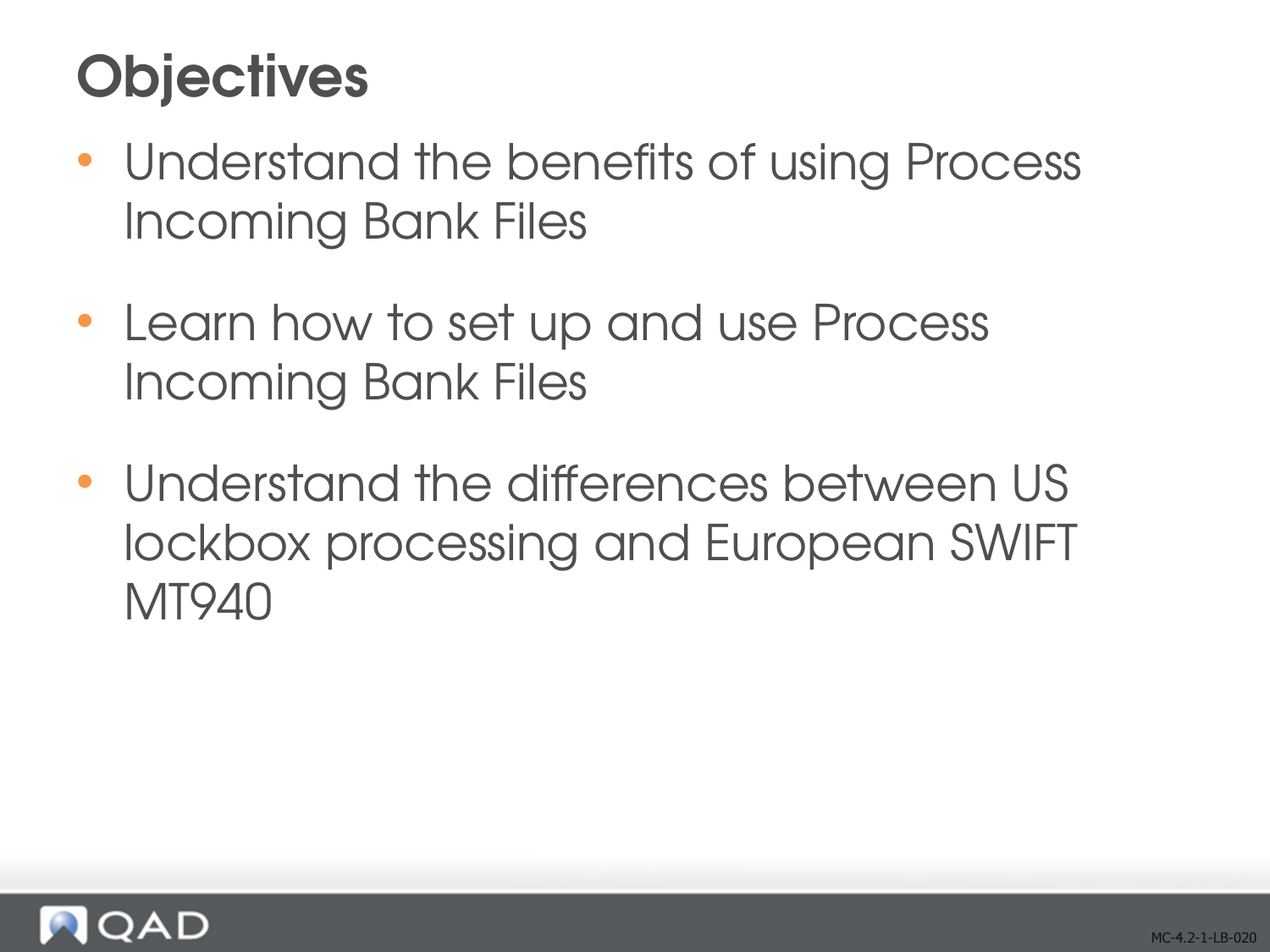

# Objectives
Understand the benefits of using Process Incoming Bank Files
Learn how to set up and use Process Incoming Bank Files
Understand the differences between US lockbox processing and European SWIFT MT940

MC-4.2-1-LB-020